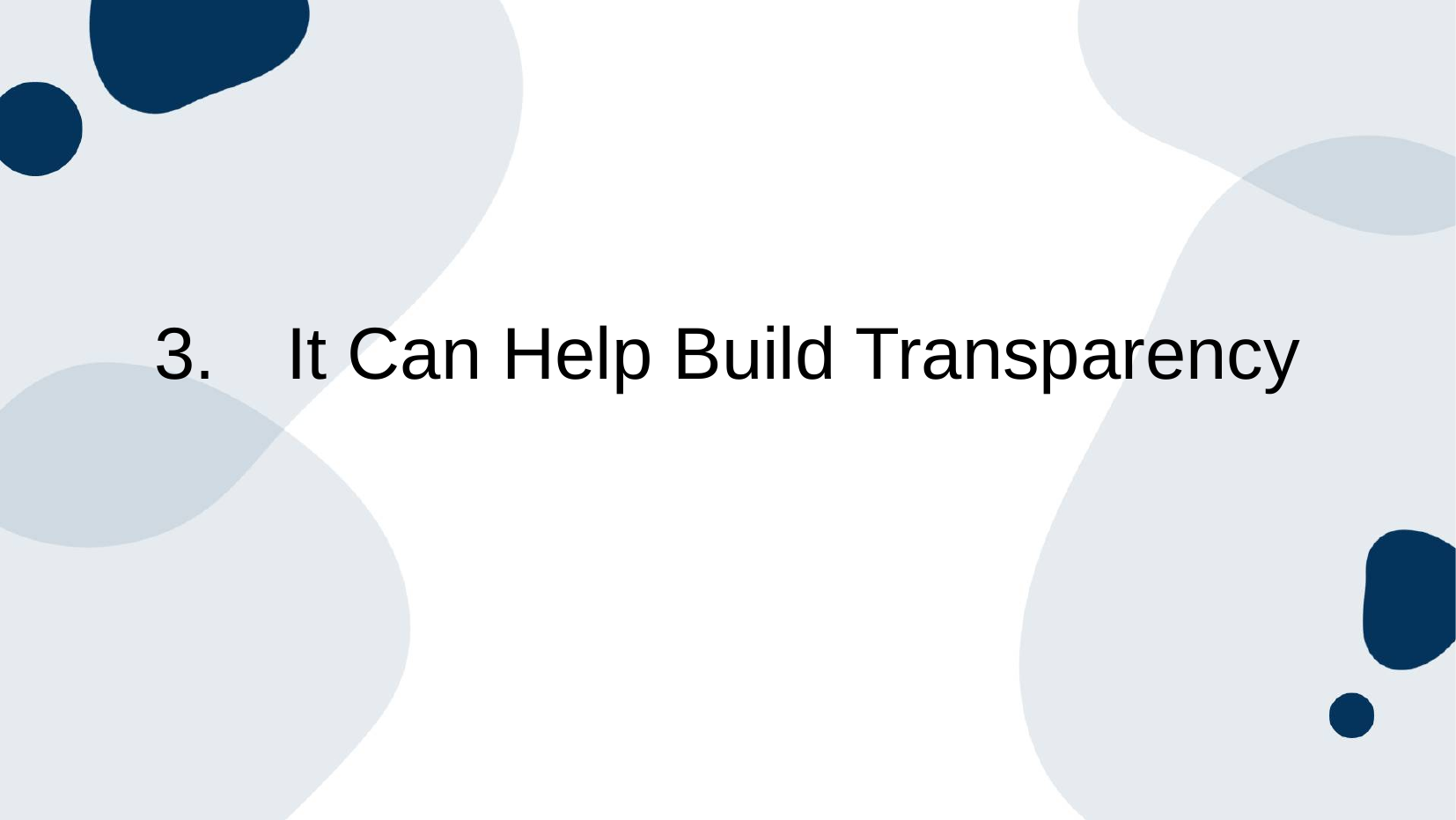

# 3.	It Can Help Build Transparency